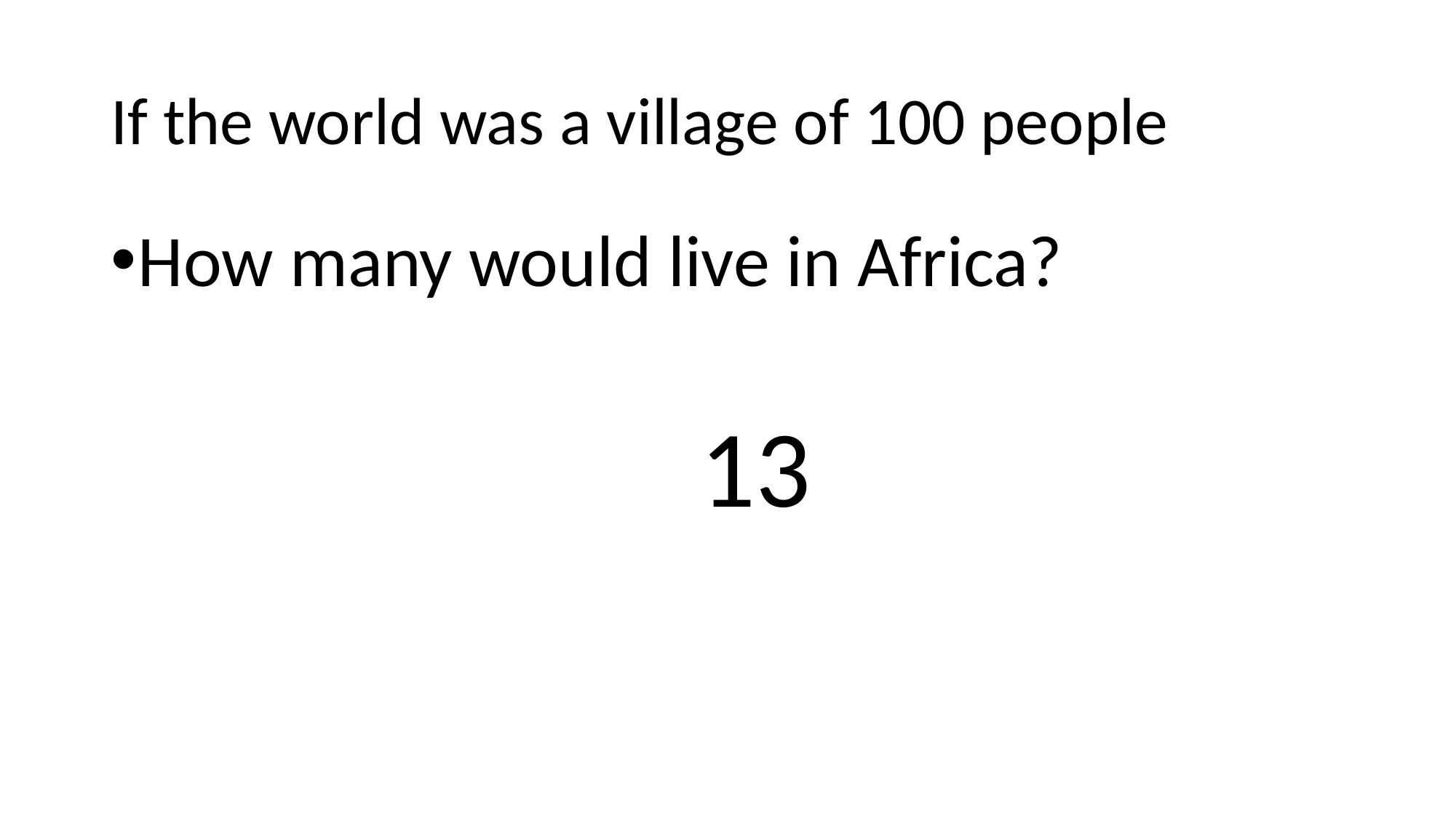

# If the world was a village of 100 people
How many would live in Africa?
13